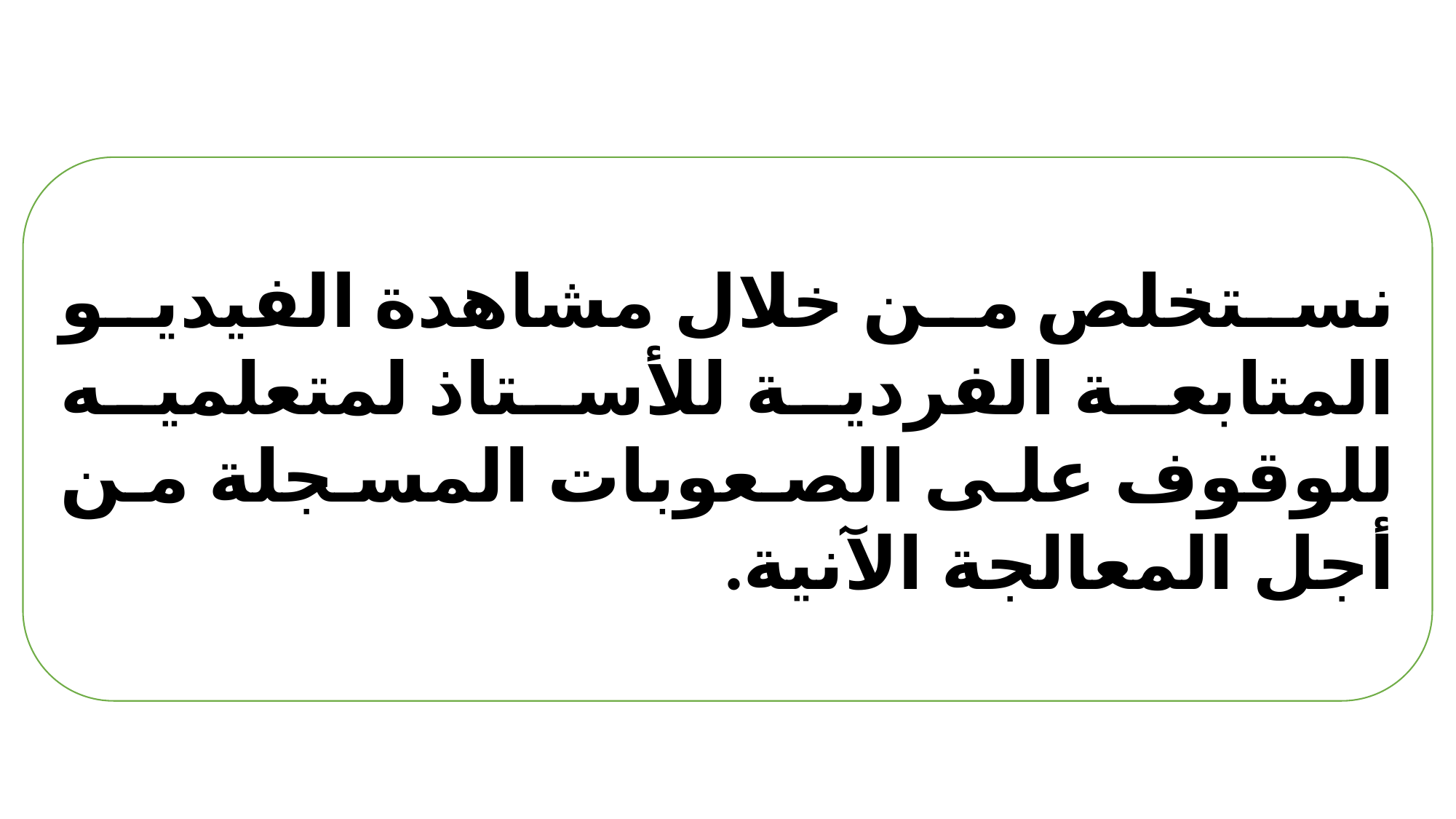

نستخلص من خلال مشاهدة الفيديو المتابعة الفردية للأستاذ لمتعلميه للوقوف على الصعوبات المسجلة من أجل المعالجة الآنية.